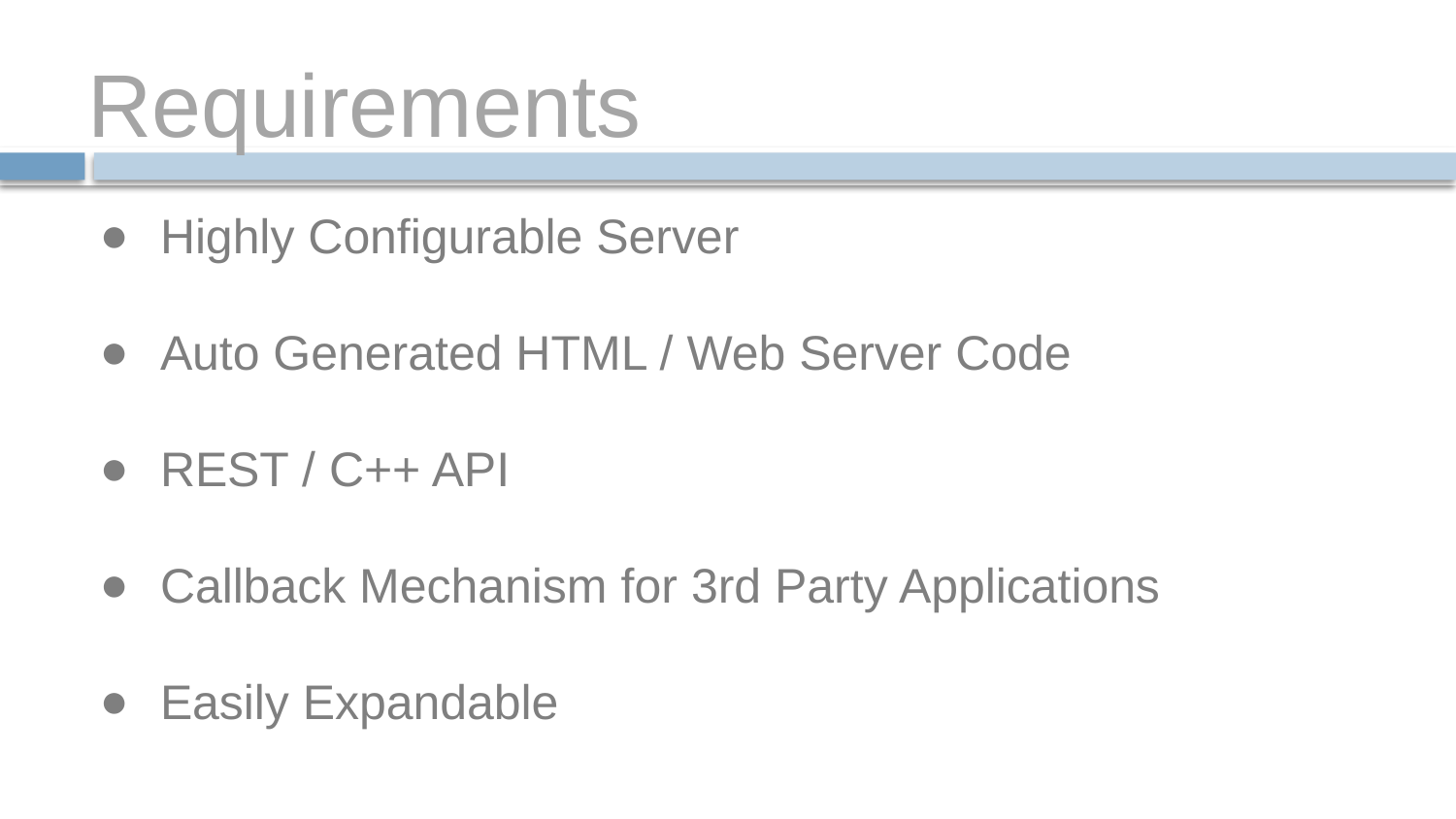

# Requirements
Highly Configurable Server

Auto Generated HTML / Web Server Code

REST / C++ API

Callback Mechanism for 3rd Party Applications

Easily Expandable